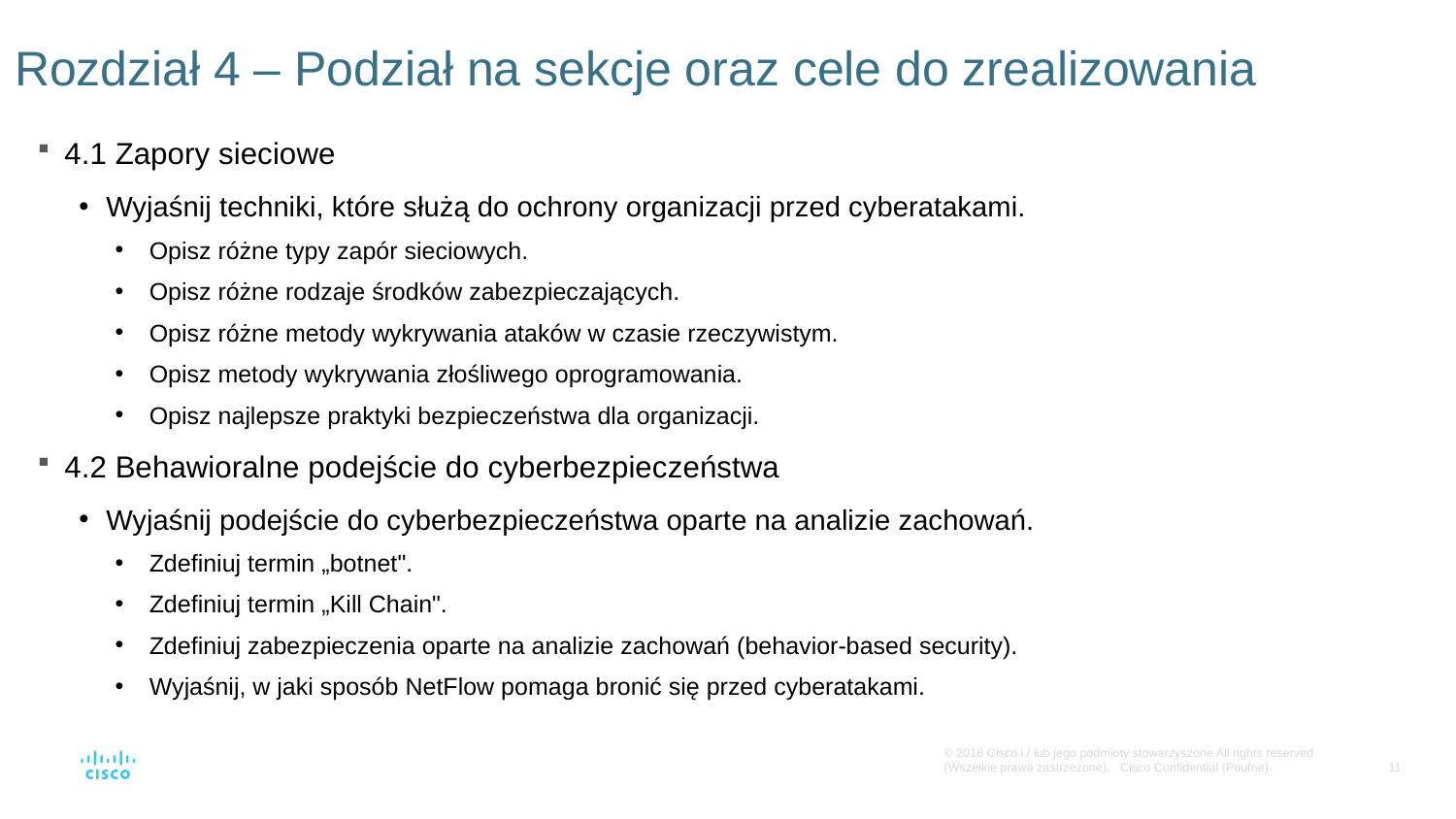

# Rozdział 4 – Podział na sekcje oraz cele do zrealizowania
4.1 Zapory sieciowe
Wyjaśnij techniki, które służą do ochrony organizacji przed cyberatakami.
Opisz różne typy zapór sieciowych.
Opisz różne rodzaje środków zabezpieczających.
Opisz różne metody wykrywania ataków w czasie rzeczywistym.
Opisz metody wykrywania złośliwego oprogramowania.
Opisz najlepsze praktyki bezpieczeństwa dla organizacji.
4.2 Behawioralne podejście do cyberbezpieczeństwa
Wyjaśnij podejście do cyberbezpieczeństwa oparte na analizie zachowań.
Zdefiniuj termin „botnet".
Zdefiniuj termin „Kill Chain".
Zdefiniuj zabezpieczenia oparte na analizie zachowań (behavior-based security).
Wyjaśnij, w jaki sposób NetFlow pomaga bronić się przed cyberatakami.